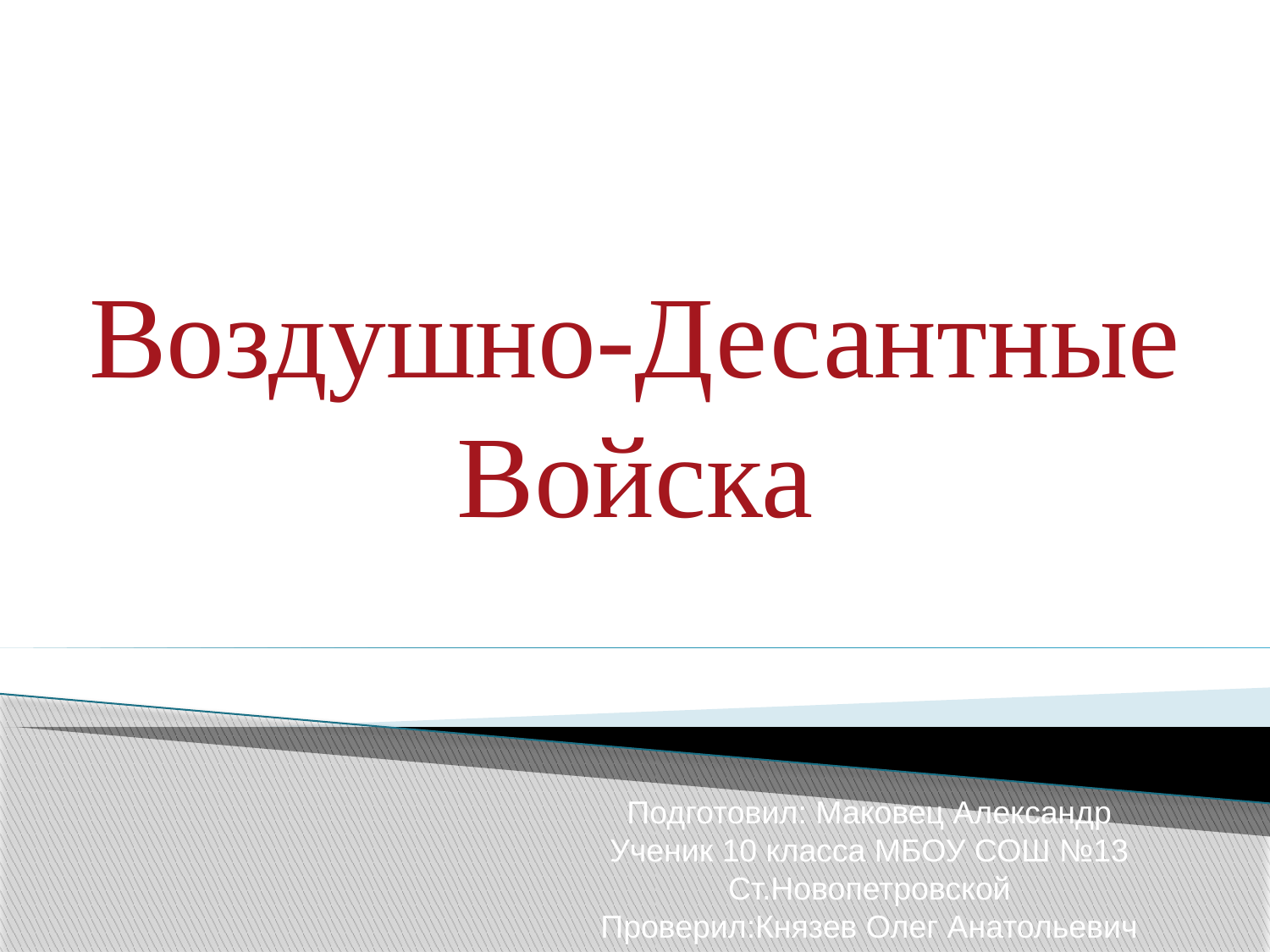

# Воздушно-Десантные Войска
Подготовил: Маковец Александр
Ученик 10 класса МБОУ СОШ №13
Ст.Новопетровской
Проверил:Князев Олег Анатольевич